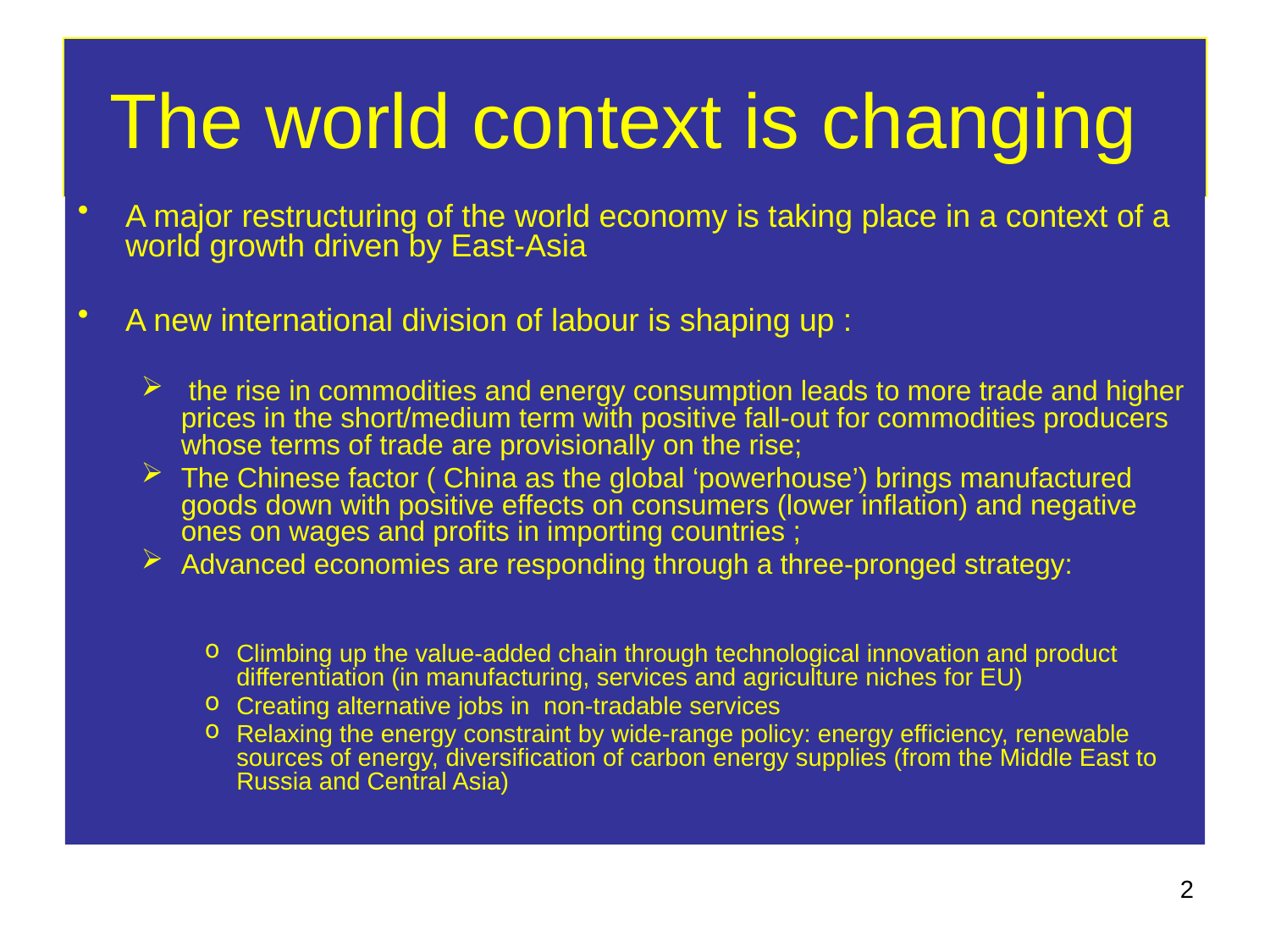

# The world context is changing
A major restructuring of the world economy is taking place in a context of a world growth driven by East-Asia

A new international division of labour is shaping up :

 the rise in commodities and energy consumption leads to more trade and higher prices in the short/medium term with positive fall-out for commodities producers whose terms of trade are provisionally on the rise;
The Chinese factor ( China as the global ‘powerhouse’) brings manufactured goods down with positive effects on consumers (lower inflation) and negative ones on wages and profits in importing countries ;
Advanced economies are responding through a three-pronged strategy:

Climbing up the value-added chain through technological innovation and product differentiation (in manufacturing, services and agriculture niches for EU)
Creating alternative jobs in  non-tradable services
Relaxing the energy constraint by wide-range policy: energy efficiency, renewable sources of energy, diversification of carbon energy supplies (from the Middle East to Russia and Central Asia)

2